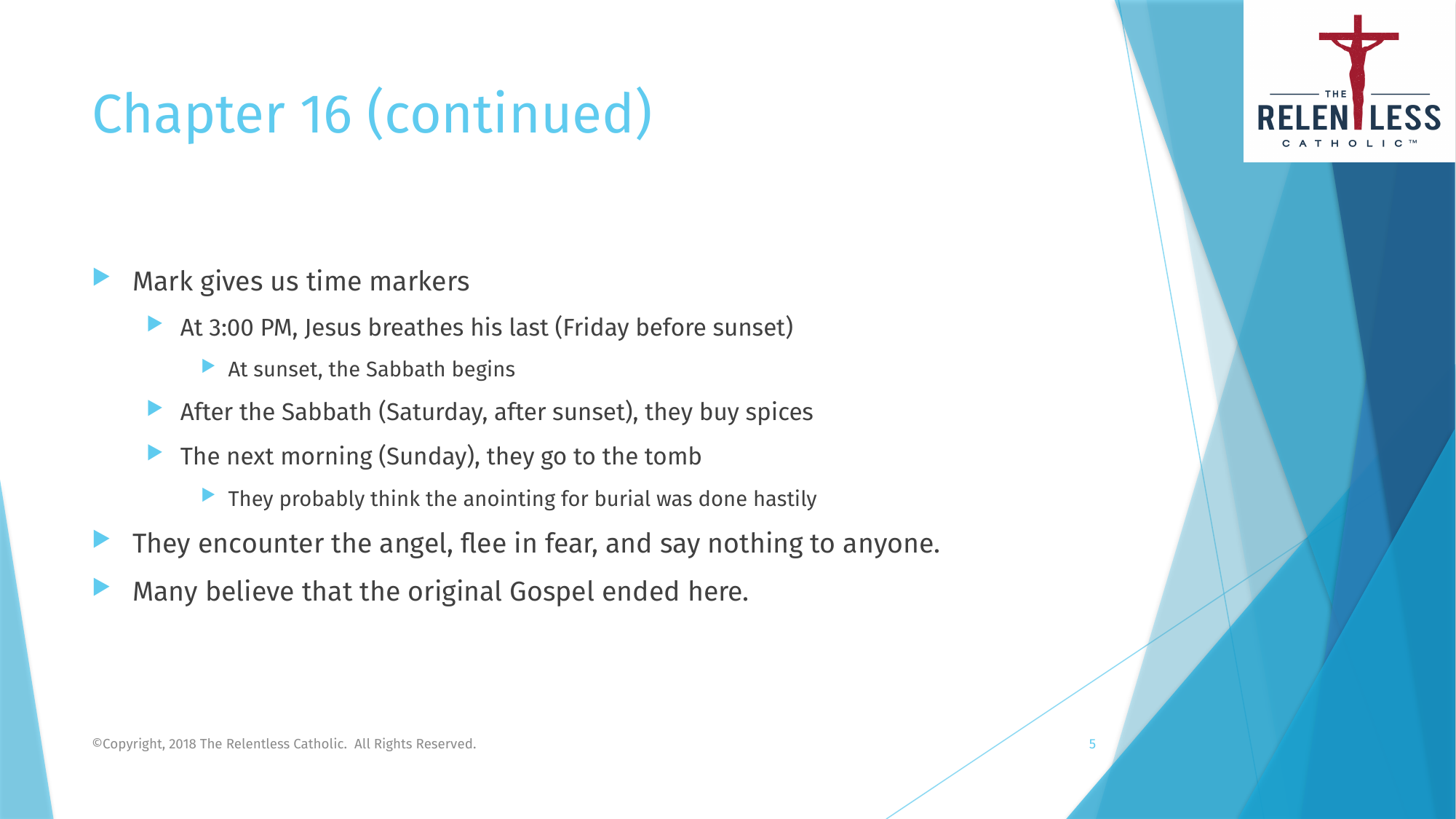

# Chapter 16 (continued)
Mark gives us time markers
At 3:00 PM, Jesus breathes his last (Friday before sunset)
At sunset, the Sabbath begins
After the Sabbath (Saturday, after sunset), they buy spices
The next morning (Sunday), they go to the tomb
They probably think the anointing for burial was done hastily
They encounter the angel, flee in fear, and say nothing to anyone.
Many believe that the original Gospel ended here.

©Copyright, 2018 The Relentless Catholic.  All Rights Reserved.
5